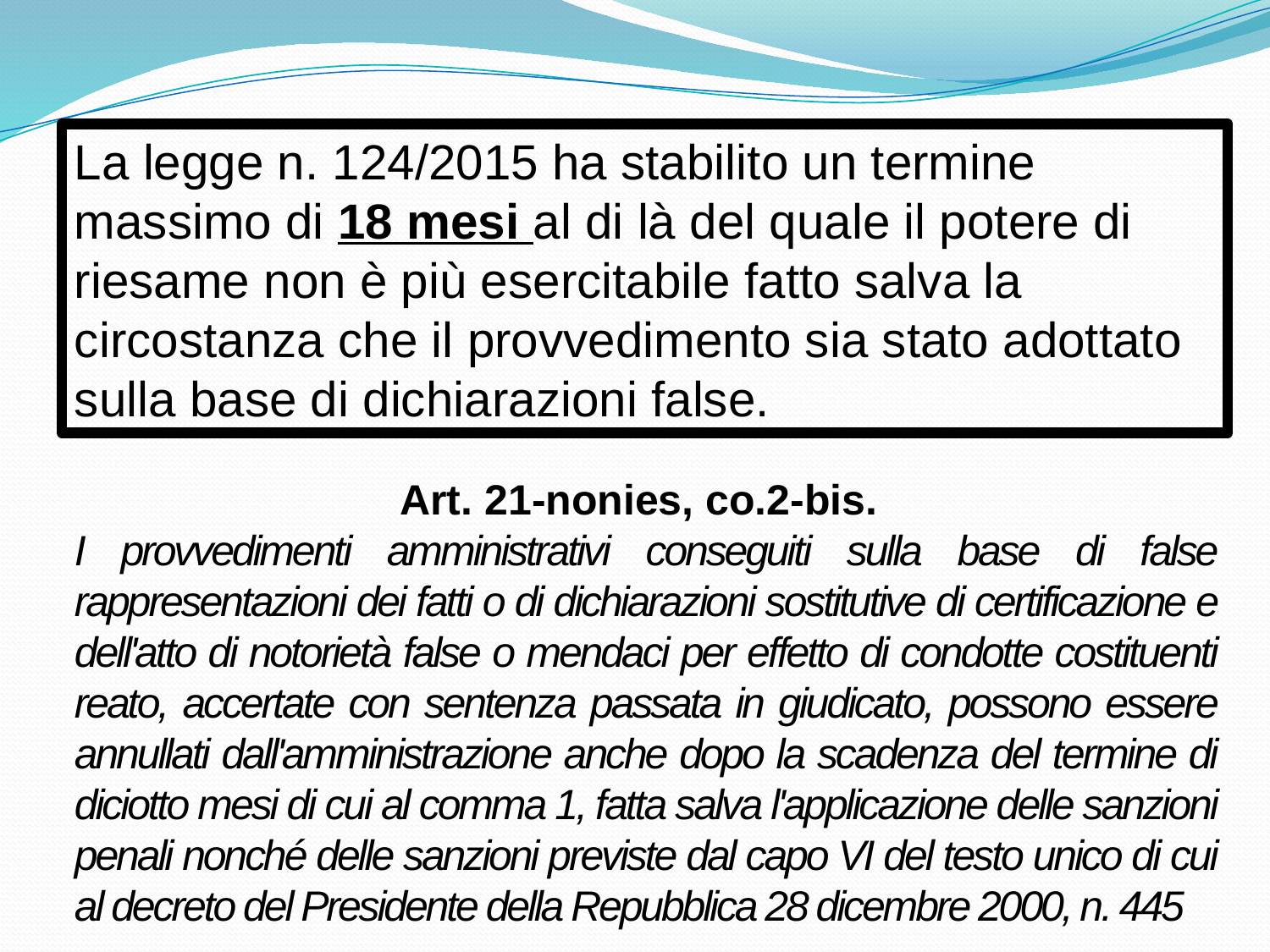

La legge n. 124/2015 ha stabilito un termine massimo di 18 mesi al di là del quale il potere di riesame non è più esercitabile fatto salva la circostanza che il provvedimento sia stato adottato sulla base di dichiarazioni false.
Art. 21-nonies, co.2-bis.
I provvedimenti amministrativi conseguiti sulla base di false rappresentazioni dei fatti o di dichiarazioni sostitutive di certificazione e dell'atto di notorietà false o mendaci per effetto di condotte costituenti reato, accertate con sentenza passata in giudicato, possono essere annullati dall'amministrazione anche dopo la scadenza del termine di diciotto mesi di cui al comma 1, fatta salva l'applicazione delle sanzioni penali nonché delle sanzioni previste dal capo VI del testo unico di cui al decreto del Presidente della Repubblica 28 dicembre 2000, n. 445